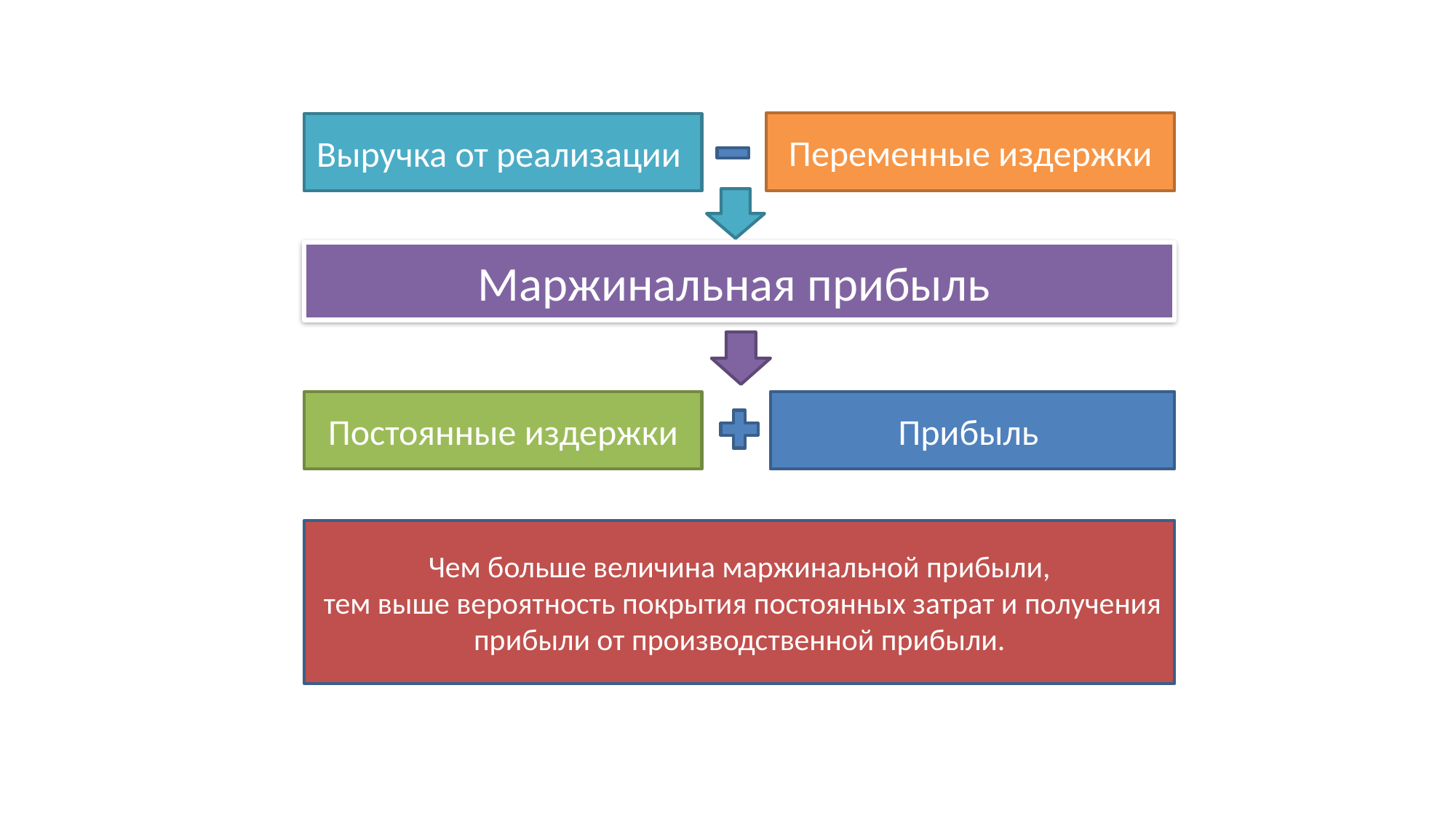

Переменные издержки
Выручка от реализации

Маржинальная прибыль

Постоянные издержки
Прибыль

Чем больше величина маржинальной прибыли,
 тем выше вероятность покрытия постоянных затрат и получения прибыли от производственной прибыли.